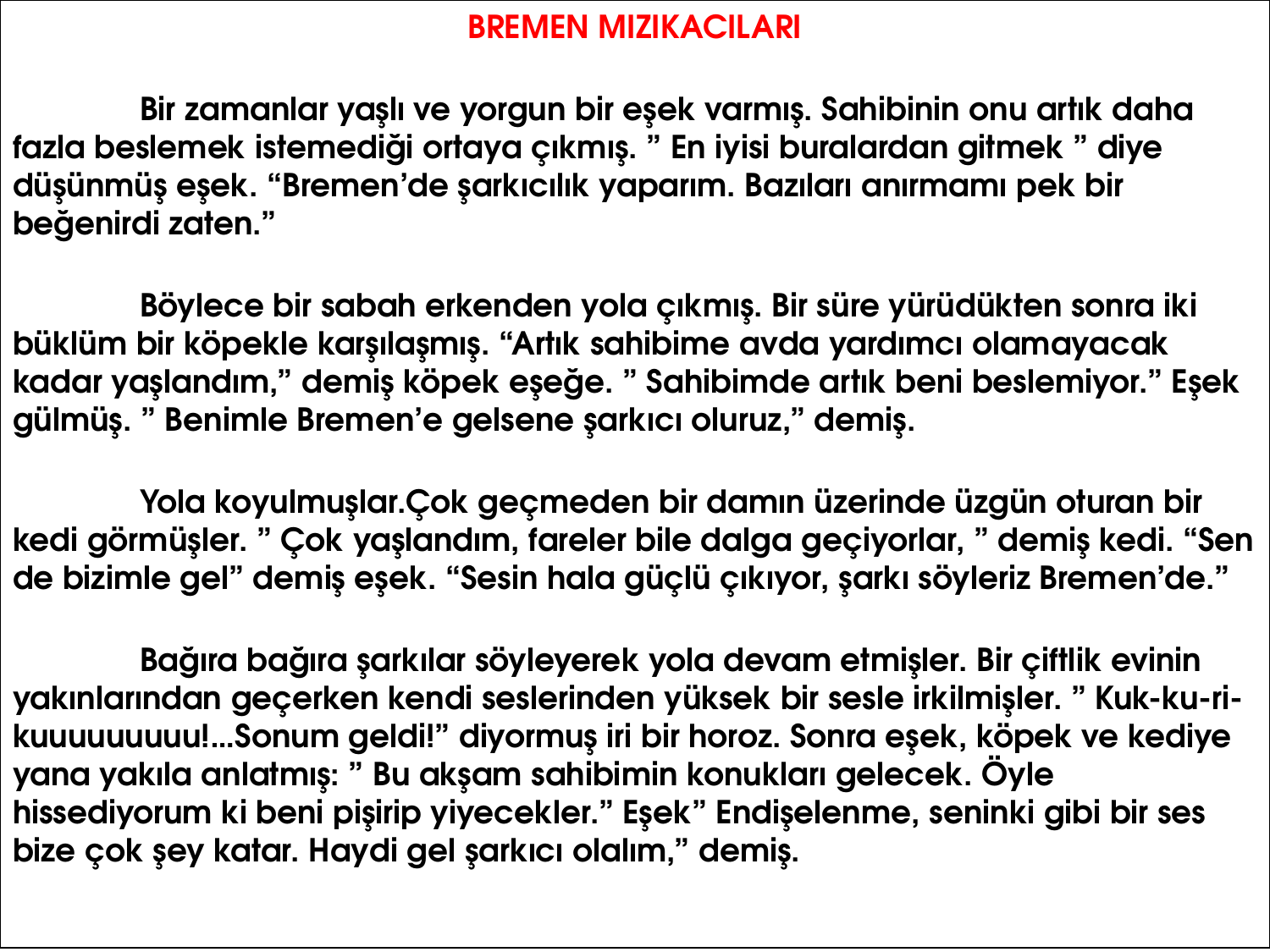

BREMEN MIZIKACILARI
	Bir zamanlar yaşlı ve yorgun bir eşek varmış. Sahibinin onu artık daha fazla beslemek istemediği ortaya çıkmış. ” En iyisi buralardan gitmek ” diye düşünmüş eşek. “Bremen’de şarkıcılık yaparım. Bazıları anırmamı pek bir beğenirdi zaten.”
	Böylece bir sabah erkenden yola çıkmış. Bir süre yürüdükten sonra iki büklüm bir köpekle karşılaşmış. “Artık sahibime avda yardımcı olamayacak kadar yaşlandım,” demiş köpek eşeğe. ” Sahibimde artık beni beslemiyor.” Eşek gülmüş. ” Benimle Bremen’e gelsene şarkıcı oluruz,” demiş.
	Yola koyulmuşlar.Çok geçmeden bir damın üzerinde üzgün oturan bir kedi görmüşler. ” Çok yaşlandım, fareler bile dalga geçiyorlar, ” demiş kedi. “Sen de bizimle gel” demiş eşek. “Sesin hala güçlü çıkıyor, şarkı söyleriz Bremen’de.”
	Bağıra bağıra şarkılar söyleyerek yola devam etmişler. Bir çiftlik evinin yakınlarından geçerken kendi seslerinden yüksek bir sesle irkilmişler. ” Kuk-ku-ri-kuuuuuuuuu!…Sonum geldi!” diyormuş iri bir horoz. Sonra eşek, köpek ve kediye yana yakıla anlatmış: ” Bu akşam sahibimin konukları gelecek. Öyle hissediyorum ki beni pişirip yiyecekler.” Eşek” Endişelenme, seninki gibi bir ses bize çok şey katar. Haydi gel şarkıcı olalım,” demiş.